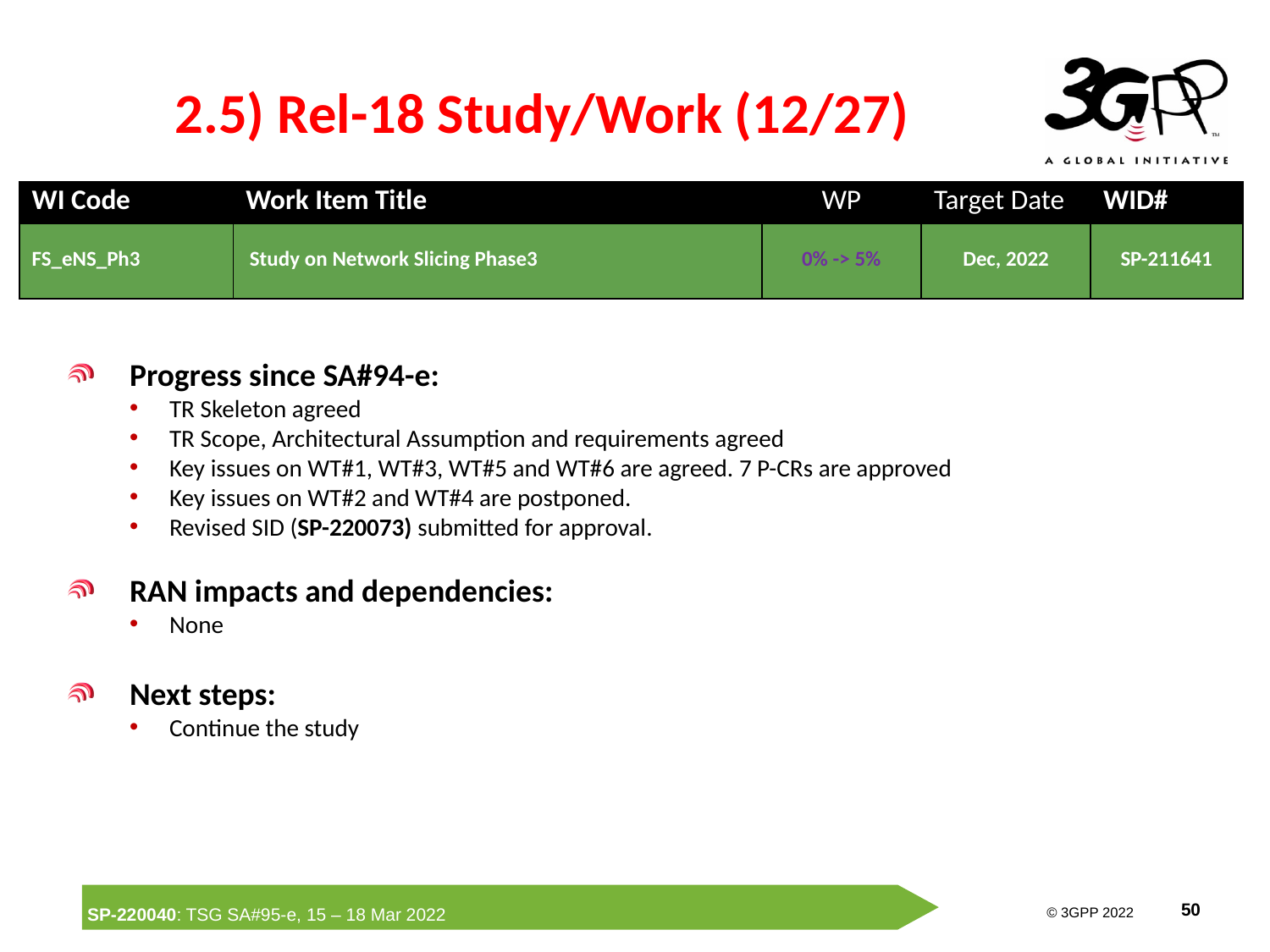

# 2.5) Rel-18 Study/Work (12/27)
| WI Code | Work Item Title | WP | Target Date | WID# |
| --- | --- | --- | --- | --- |
| FS\_eNS\_Ph3 | Study on Network Slicing Phase3 | 0% -> 5% | Dec, 2022 | SP-211641 |
Progress since SA#94-e:
TR Skeleton agreed
TR Scope, Architectural Assumption and requirements agreed
Key issues on WT#1, WT#3, WT#5 and WT#6 are agreed. 7 P-CRs are approved
Key issues on WT#2 and WT#4 are postponed.
Revised SID (SP-220073) submitted for approval.

RAN impacts and dependencies:
None

Next steps:
Continue the study